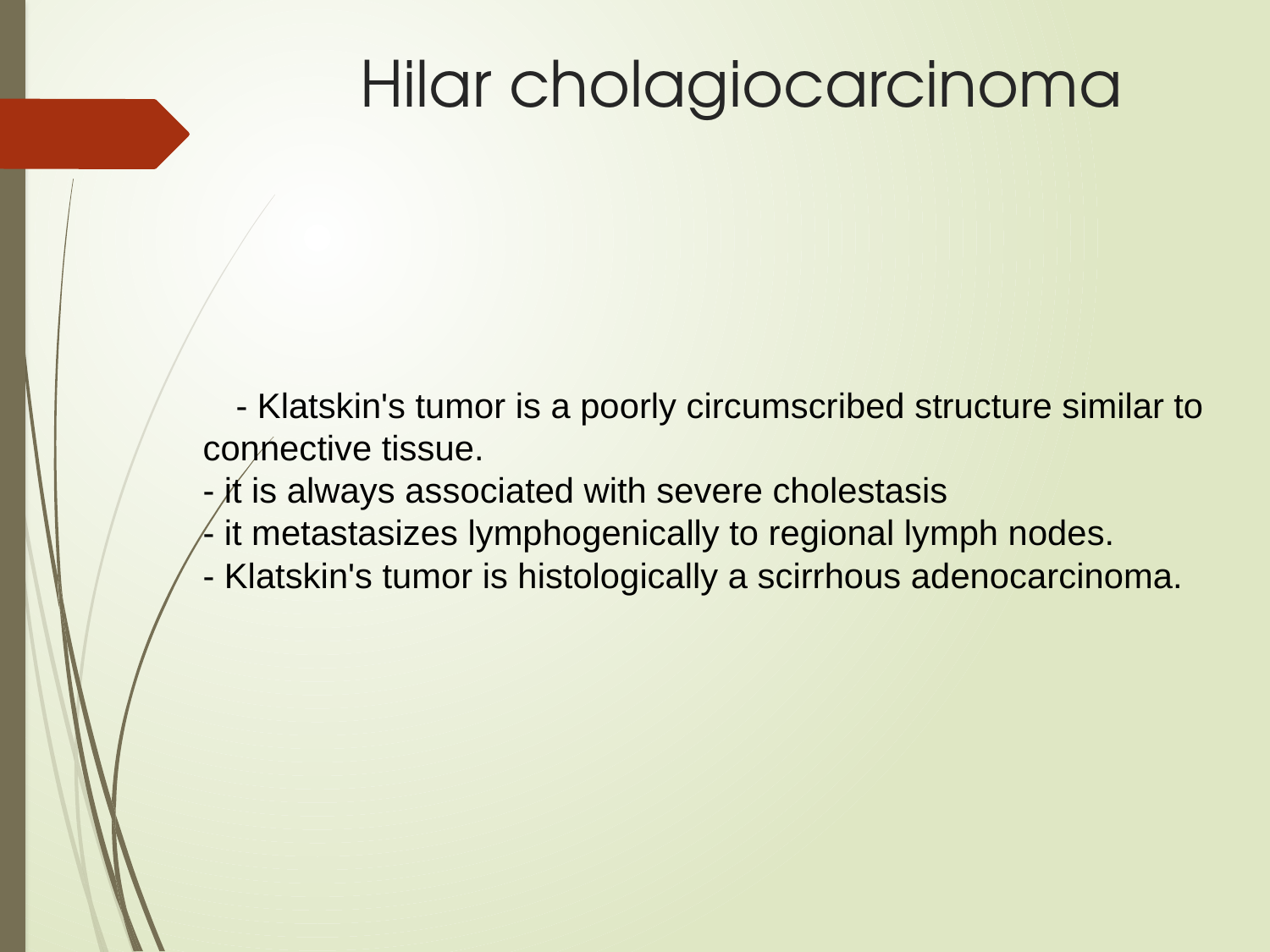

# Hilar cholagiocarcinoma
- Klatskin's tumor is a poorly circumscribed structure similar to connective tissue.
- it is always associated with severe cholestasis
- it metastasizes lymphogenically to regional lymph nodes.
- Klatskin's tumor is histologically a scirrhous adenocarcinoma.